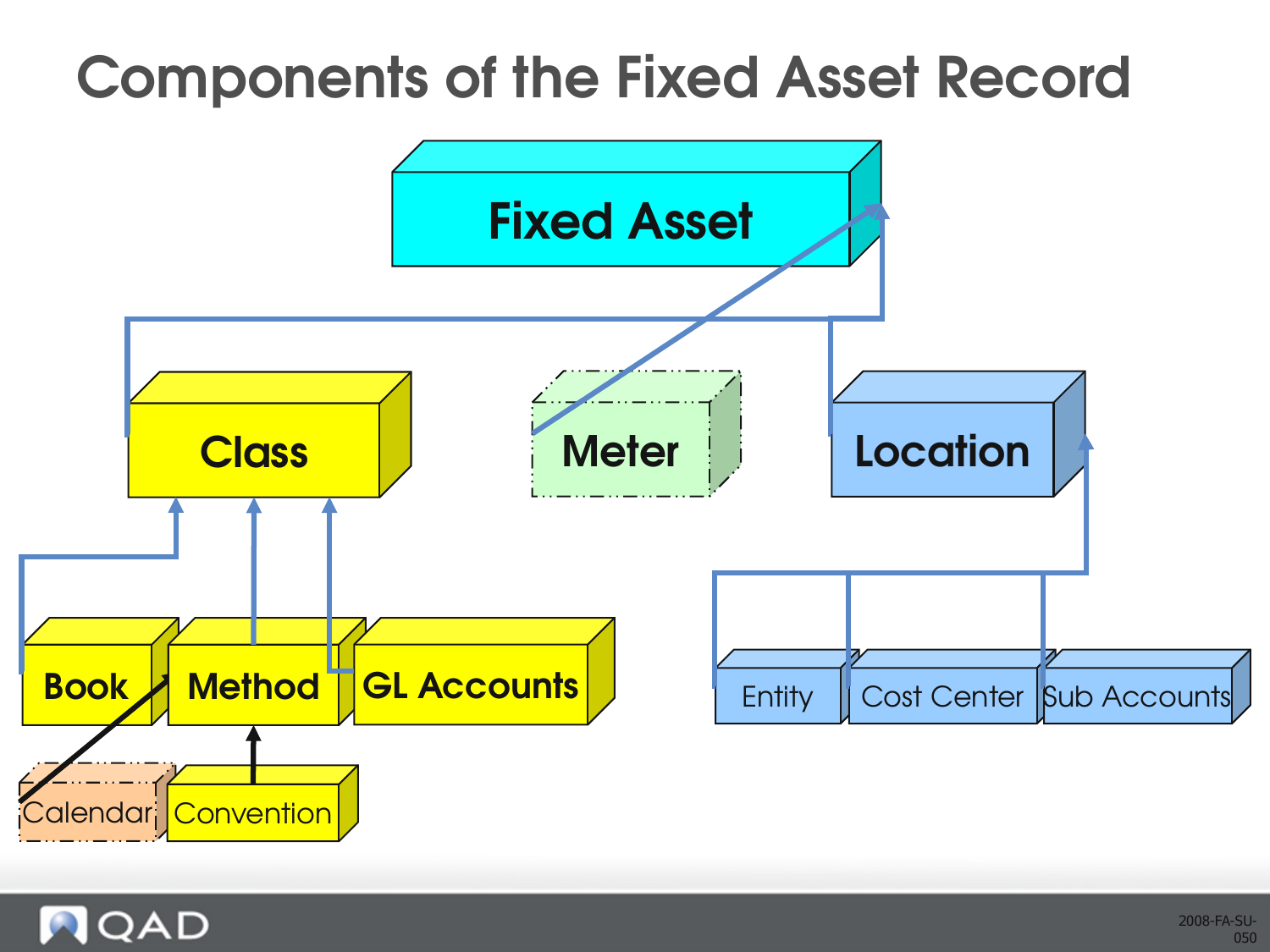

# Components of the Fixed Asset Record
Fixed Asset
Meter
Location
Class

Book
Method
Convention
GL Accounts
Entity
Cost Center
Sub Accounts
Calendar
2008-FA-SU-050